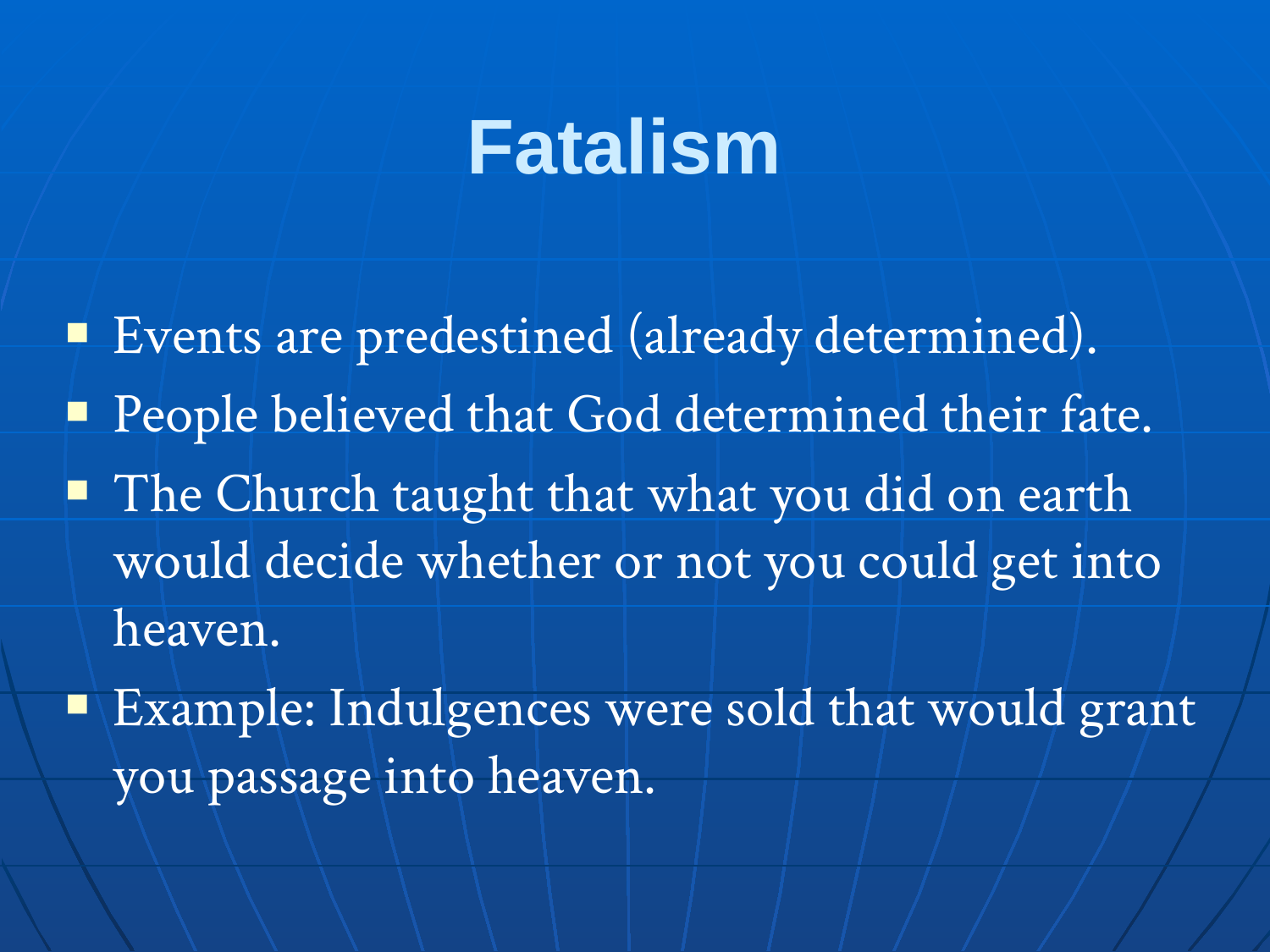

Fatalism

Events are predestined (already determined).
People believed that God determined their fate.
The Church taught that what you did on earth would decide whether or not you could get into heaven.
Example: Indulgences were sold that would grant you passage into heaven.